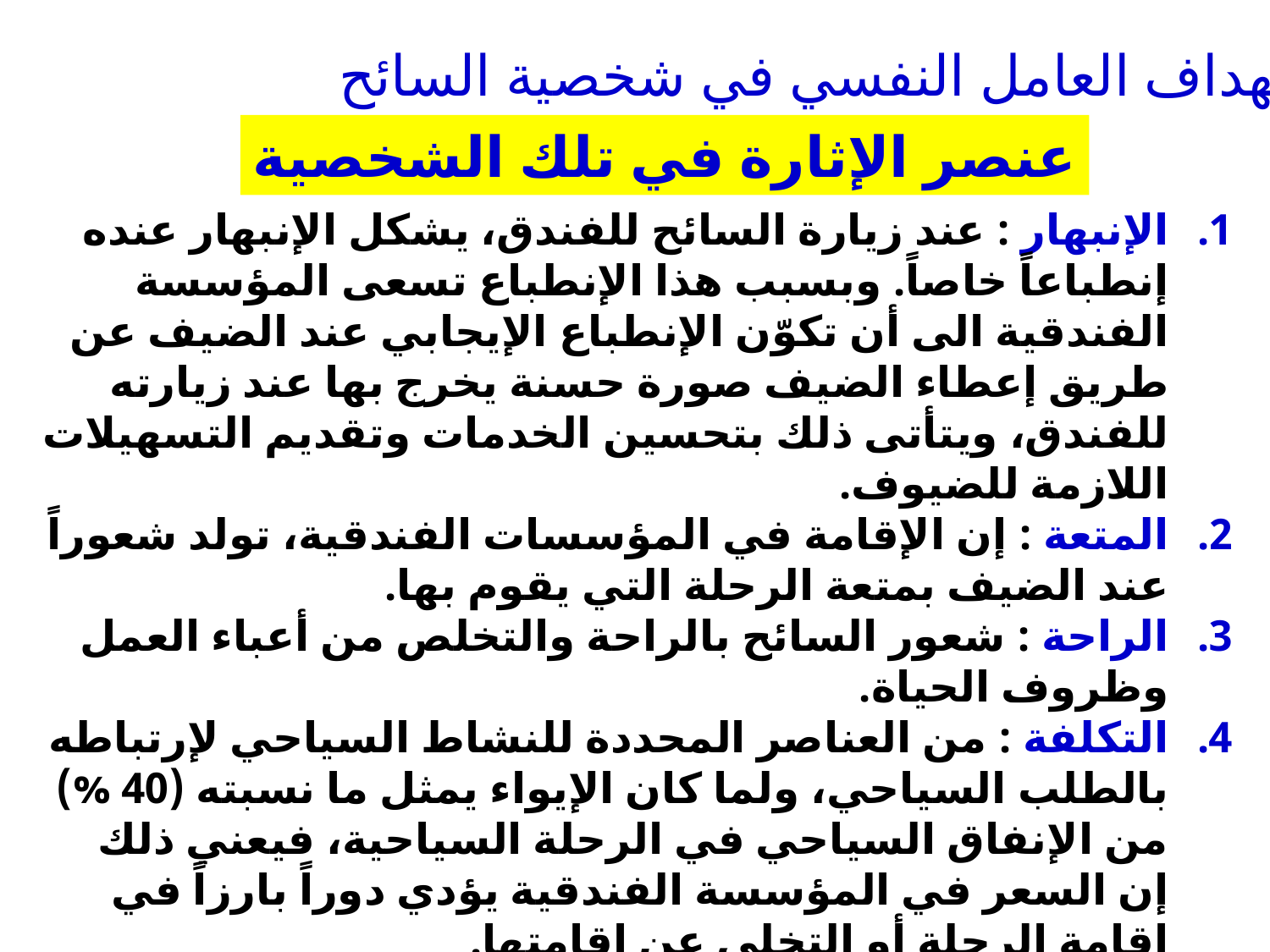

إستهداف العامل النفسي في شخصية السائح
عنصر الإثارة في تلك الشخصية
الإنبهار : عند زيارة السائح للفندق، يشكل الإنبهار عنده إنطباعاً خاصاً. وبسبب هذا الإنطباع تسعى المؤسسة الفندقية الى أن تكوّن الإنطباع الإيجابي عند الضيف عن طريق إعطاء الضيف صورة حسنة يخرج بها عند زيارته للفندق، ويتأتى ذلك بتحسين الخدمات وتقديم التسهيلات اللازمة للضيوف.
المتعة : إن الإقامة في المؤسسات الفندقية، تولد شعوراً عند الضيف بمتعة الرحلة التي يقوم بها.
الراحة : شعور السائح بالراحة والتخلص من أعباء العمل وظروف الحياة.
التكلفة : من العناصر المحددة للنشاط السياحي لإرتباطه بالطلب السياحي، ولما كان الإيواء يمثل ما نسبته (40 %) من الإنفاق السياحي في الرحلة السياحية، فيعني ذلك إن السعر في المؤسسة الفندقية يؤدي دوراً بارزاً في إقامة الرحلة أو التخلي عن إقامتها.
الأمان : يولد الشعور بالأمان راحة نفسية كبيرة في نفوس الضيوف، ما يزيد في معدلات الإقامة في وجود الأمان. إذ يتناسب النشاط السياحي طردياً مع السلم والأمان والعكس صحيح.